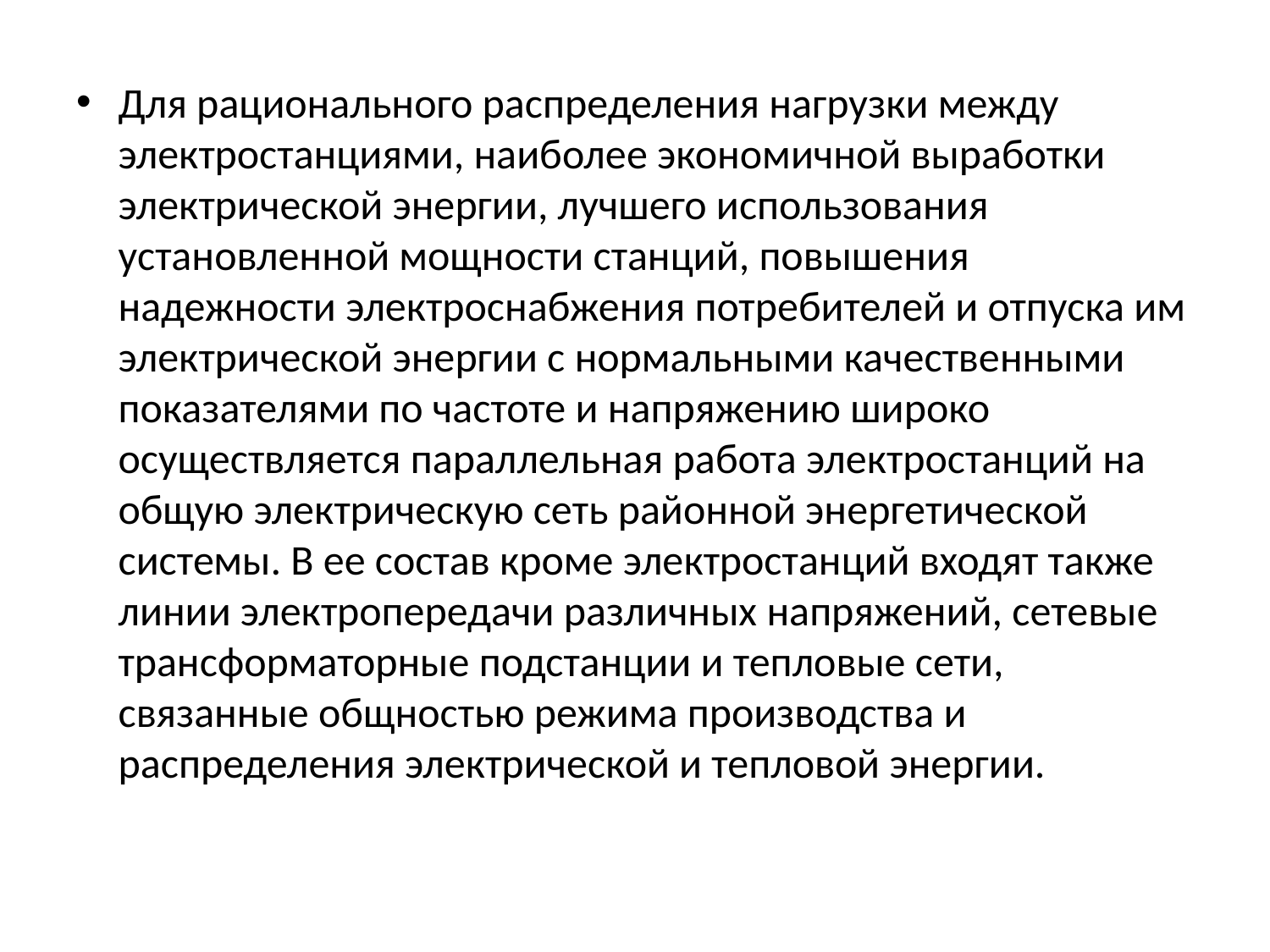

Для рационального распределения нагрузки между электростанциями, наиболее экономичной выработки электрической энергии, лучшего использования установленной мощности станций, повышения надежности электроснабжения потребителей и отпуска им электрической энергии с нормальными качественными показателями по частоте и напряжению широко осуществляется параллельная работа электростанций на общую электрическую сеть районной энергетической системы. В ее состав кроме электростанций входят также линии электропередачи различных напряжений, сетевые трансформаторные подстанции и тепловые сети, связанные общностью режима производства и распределения электрической и тепловой энергии.